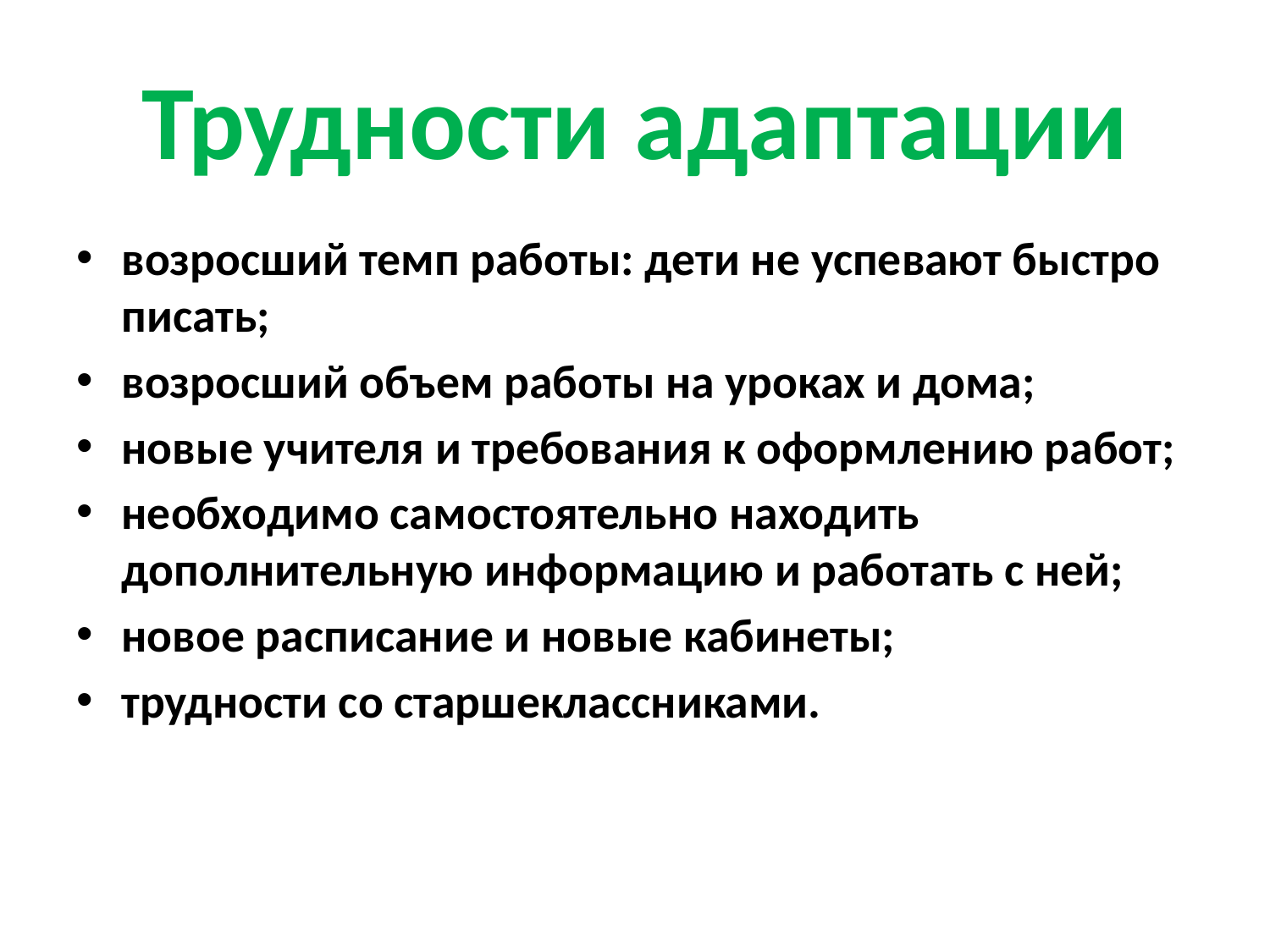

# Трудности адаптации
возросший темп работы: дети не успевают быстро писать;
возросший объем работы на уроках и дома;
новые учителя и требования к оформлению работ;
необходимо самостоятельно находить дополнительную информацию и работать с ней;
новое расписание и новые кабинеты;
трудности со старшеклассниками.